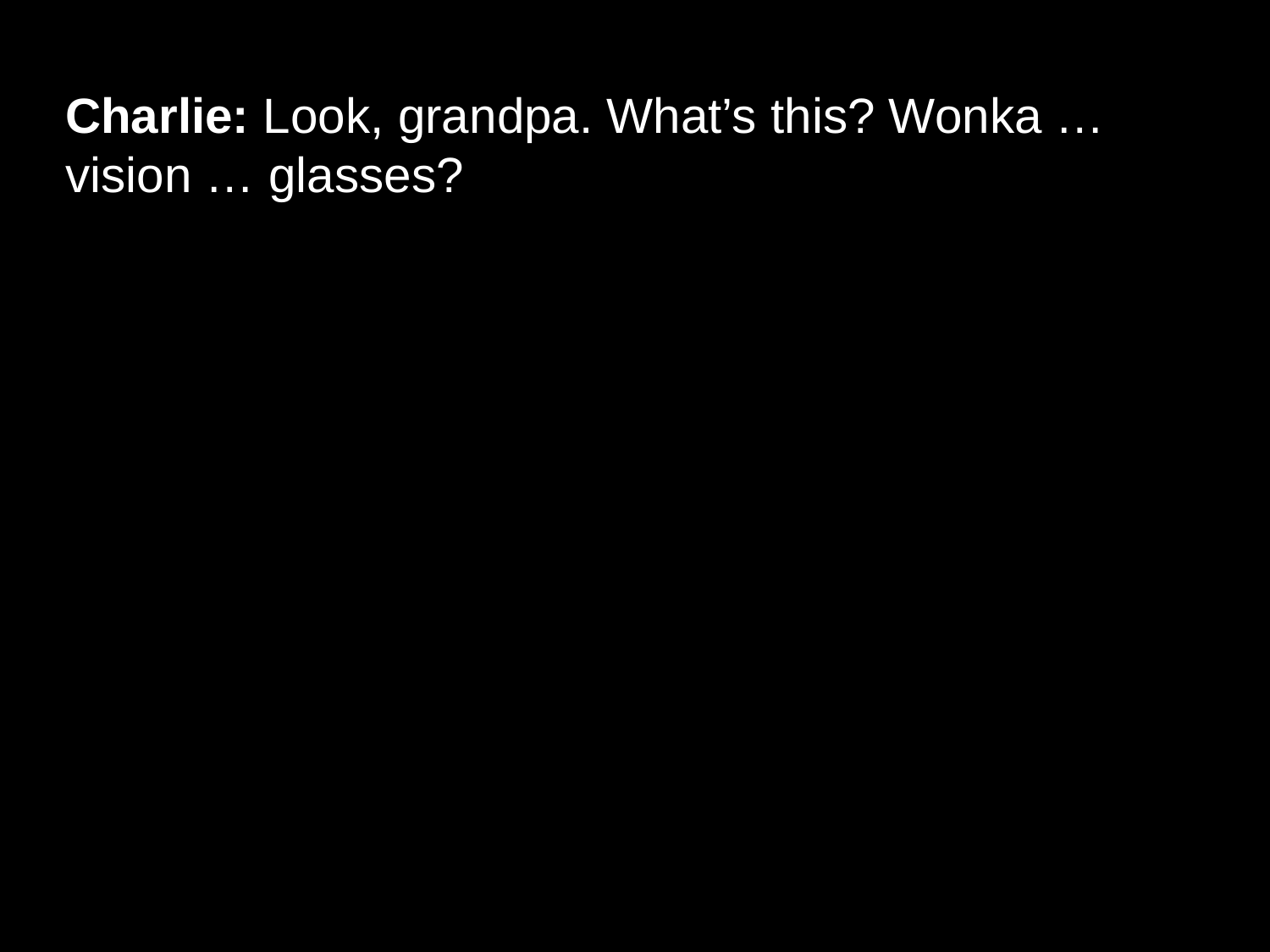

# Charlie: Look, grandpa. What’s this? Wonka … vision … glasses?